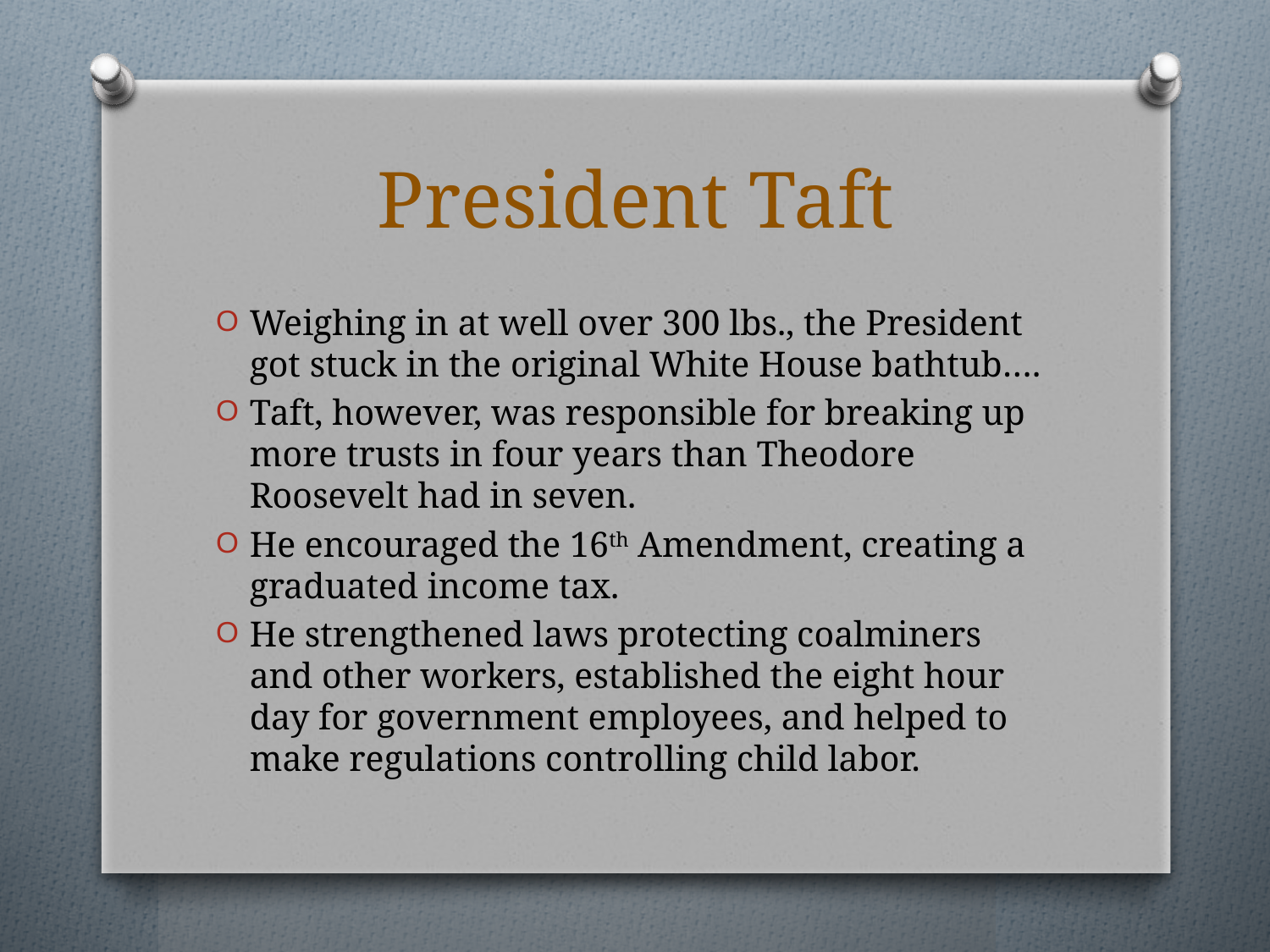

# President Taft
Weighing in at well over 300 lbs., the President got stuck in the original White House bathtub….
Taft, however, was responsible for breaking up more trusts in four years than Theodore Roosevelt had in seven.
He encouraged the 16th Amendment, creating a graduated income tax.
He strengthened laws protecting coalminers and other workers, established the eight hour day for government employees, and helped to make regulations controlling child labor.